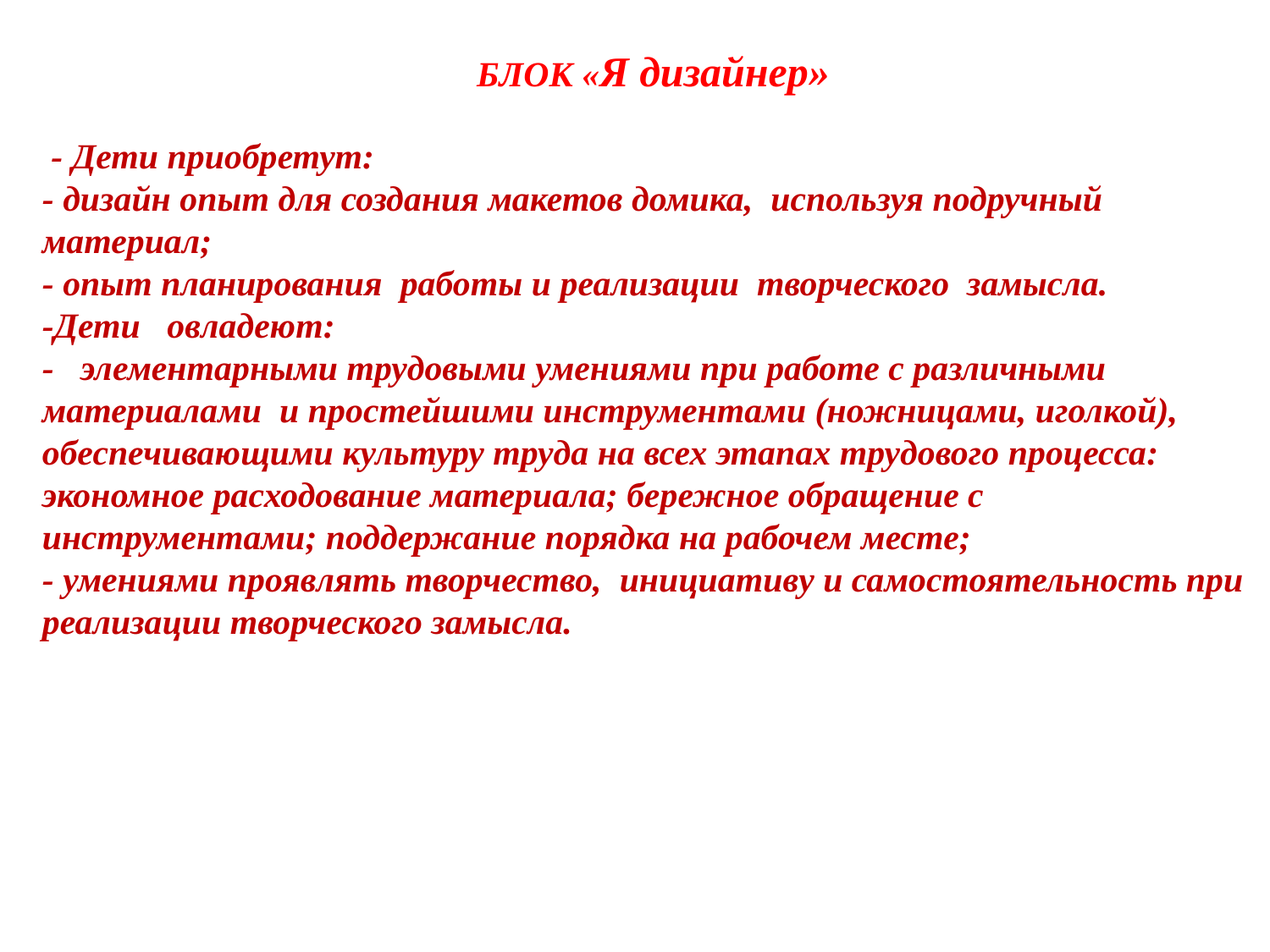

БЛОК «Я дизайнер»

 - Дети приобретут:
- дизайн опыт для создания макетов домика,  используя подручный материал;
- опыт планирования  работы и реализации  творческого  замысла.
-Дети   овладеют:
-   элементарными трудовыми умениями при работе с различными материалами  и простейшими инструментами (ножницами, иголкой),  обеспечивающими культуру труда на всех этапах трудового процесса:  экономное расходование материала; бережное обращение с инструментами; поддержание порядка на рабочем месте;
- умениями проявлять творчество,  инициативу и самостоятельность при реализации творческого замысла.